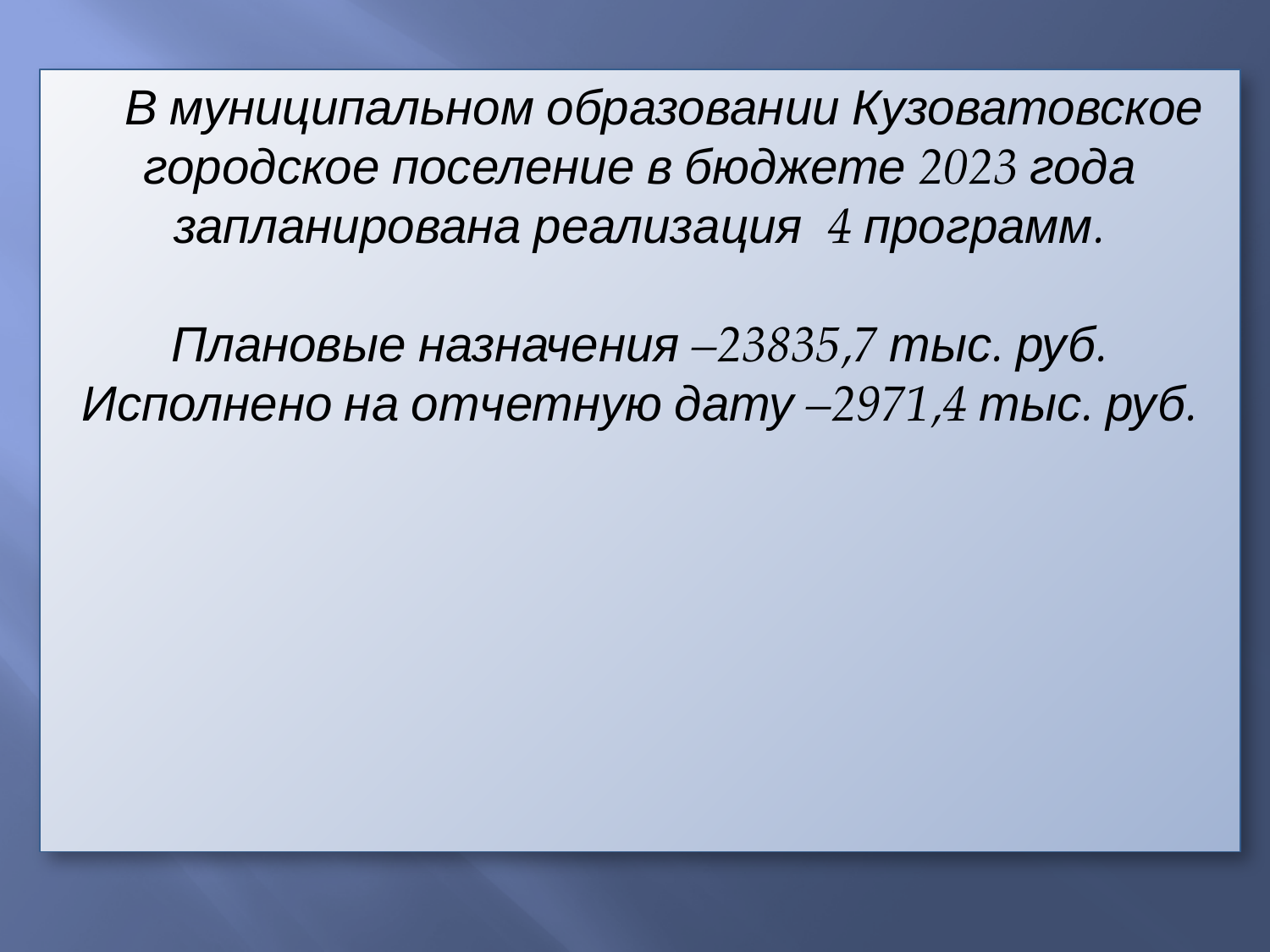

В муниципальном образовании Кузоватовское городское поселение в бюджете 2023 года запланирована реализация  4 программ.

Плановые назначения –23835,7 тыс. руб.
Исполнено на отчетную дату –2971,4 тыс. руб.